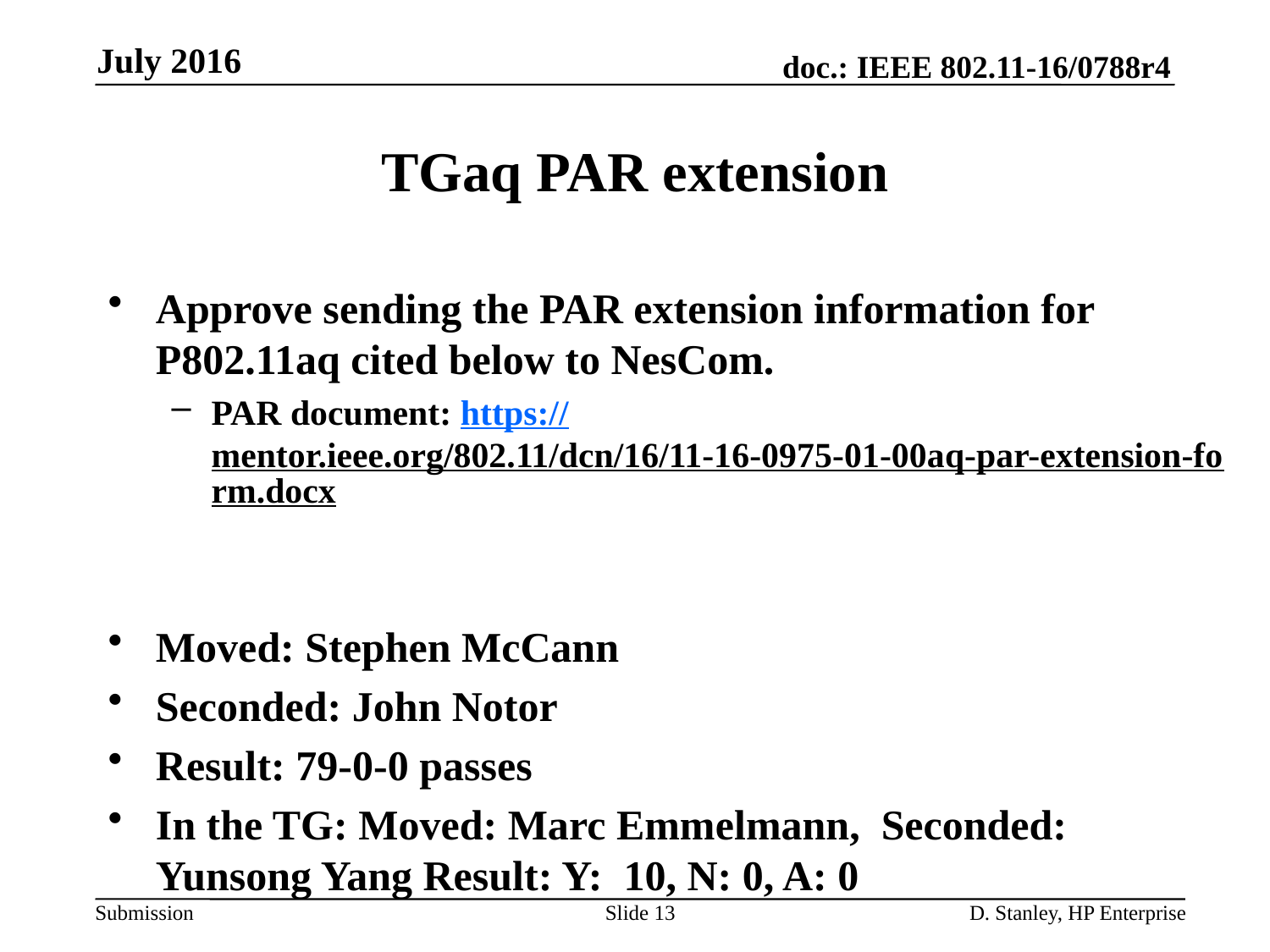

July 2016
# TGaq PAR extension
Approve sending the PAR extension information for P802.11aq cited below to NesCom.
PAR document: https://mentor.ieee.org/802.11/dcn/16/11-16-0975-01-00aq-par-extension-form.docx

Moved: Stephen McCann
Seconded: John Notor
Result: 79-0-0 passes
In the TG: Moved: Marc Emmelmann,  Seconded: Yunsong Yang Result: Y:  10, N: 0, A: 0

Slide 13
D. Stanley, HP Enterprise